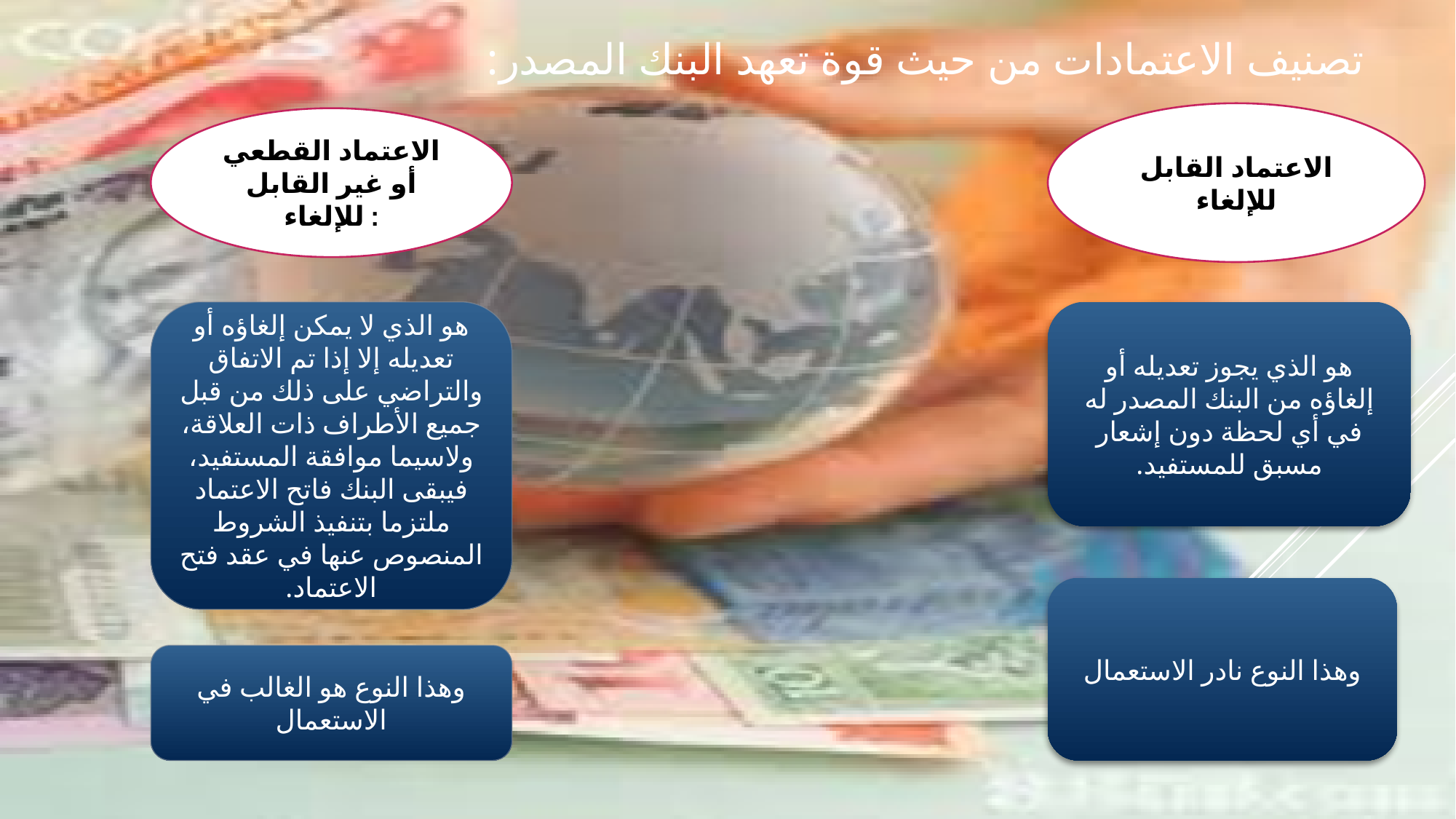

تصنيف الاعتمادات من حيث قوة تعهد البنك المصدر:
الاعتماد القابل للإلغاء
الاعتماد القطعي أو غير القابل للإلغاء :
هو الذي لا يمكن إلغاؤه أو تعديله إلا إذا تم الاتفاق والتراضي على ذلك من قبل جميع الأطراف ذات العلاقة، ولاسيما موافقة المستفيد، فيبقى البنك فاتح الاعتماد ملتزما بتنفيذ الشروط المنصوص عنها في عقد فتح الاعتماد.
هو الذي يجوز تعديله أو إلغاؤه من البنك المصدر له في أي لحظة دون إشعار مسبق للمستفيد.
وهذا النوع نادر الاستعمال
وهذا النوع هو الغالب في الاستعمال